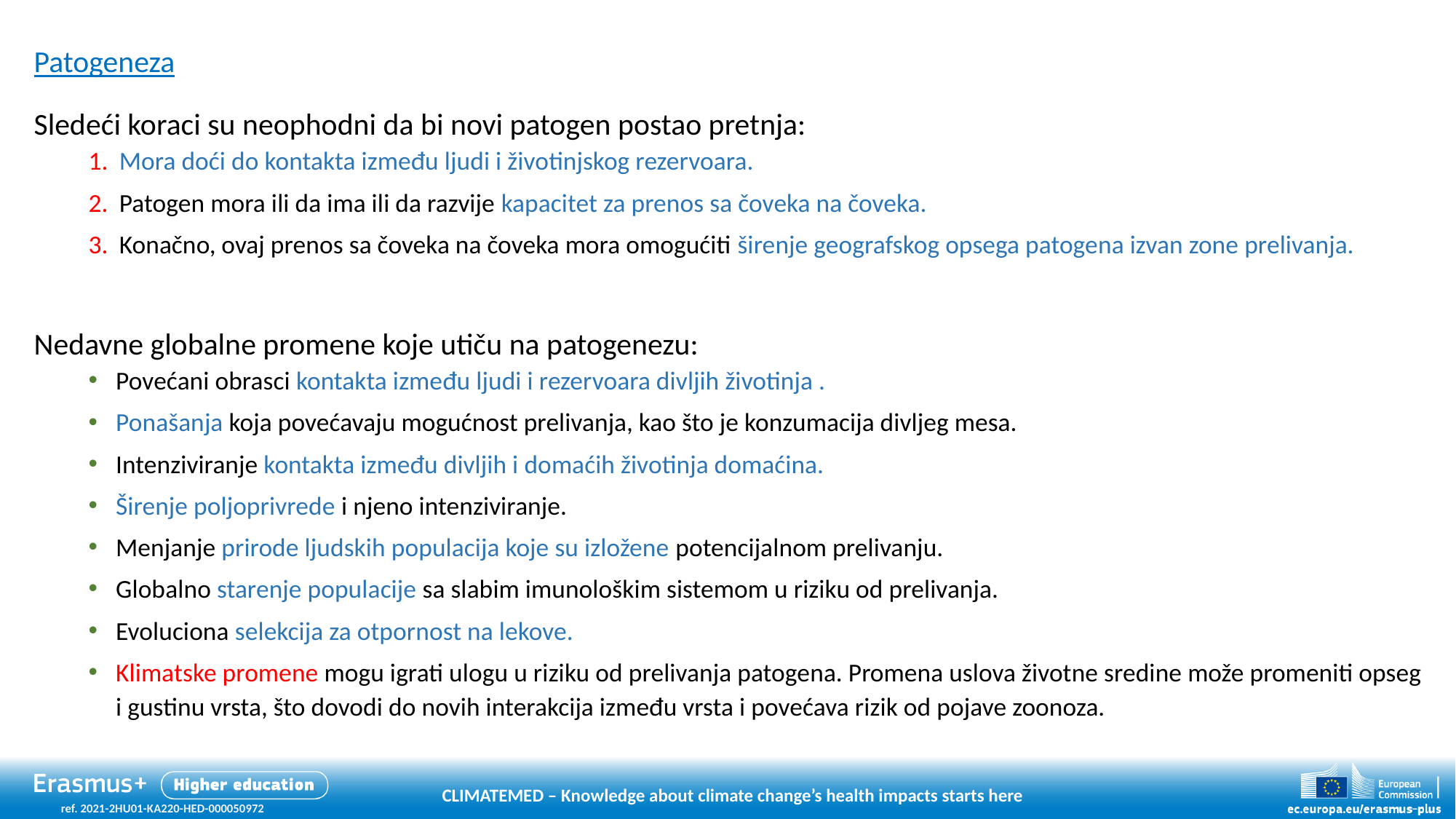

Patogeneza
Sledeći koraci su neophodni da bi novi patogen postao pretnja:
Mora doći do kontakta između ljudi i životinjskog rezervoara.
Patogen mora ili da ima ili da razvije kapacitet za prenos sa čoveka na čoveka.
Konačno, ovaj prenos sa čoveka na čoveka mora omogućiti širenje geografskog opsega patogena izvan zone prelivanja.

Nedavne globalne promene koje utiču na patogenezu:
Povećani obrasci kontakta između ljudi i rezervoara divljih životinja .
Ponašanja koja povećavaju mogućnost prelivanja, kao što je konzumacija divljeg mesa.
Intenziviranje kontakta između divljih i domaćih životinja domaćina.
Širenje poljoprivrede i njeno intenziviranje.
Menjanje prirode ljudskih populacija koje su izložene potencijalnom prelivanju.
Globalno starenje populacije sa slabim imunološkim sistemom u riziku od prelivanja.
Evoluciona selekcija za otpornost na lekove.
Klimatske promene mogu igrati ulogu u riziku od prelivanja patogena. Promena uslova životne sredine može promeniti opseg i gustinu vrsta, što dovodi do novih interakcija između vrsta i povećava rizik od pojave zoonoza.